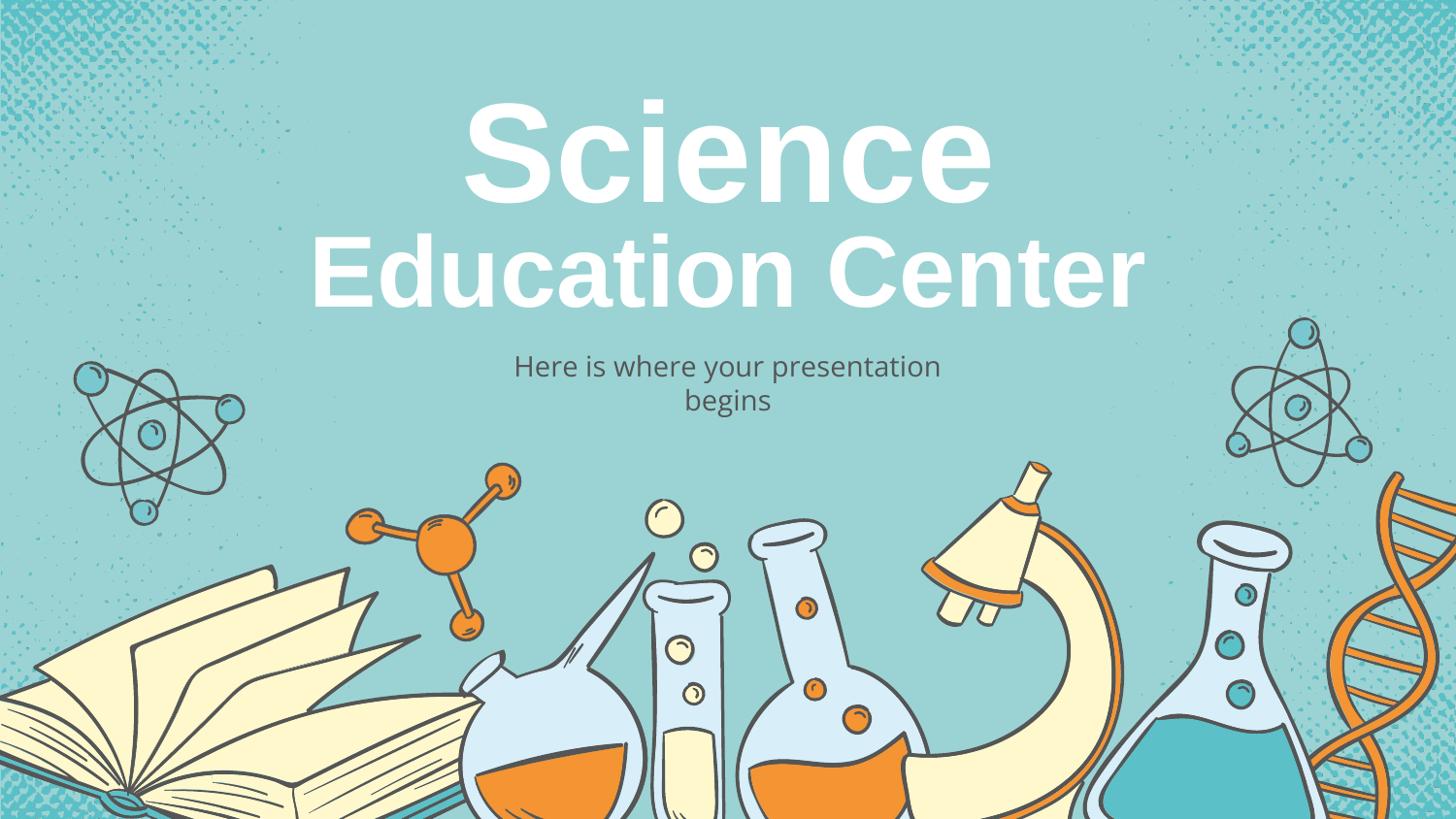

# Science
Education Center

Here is where your presentation begins